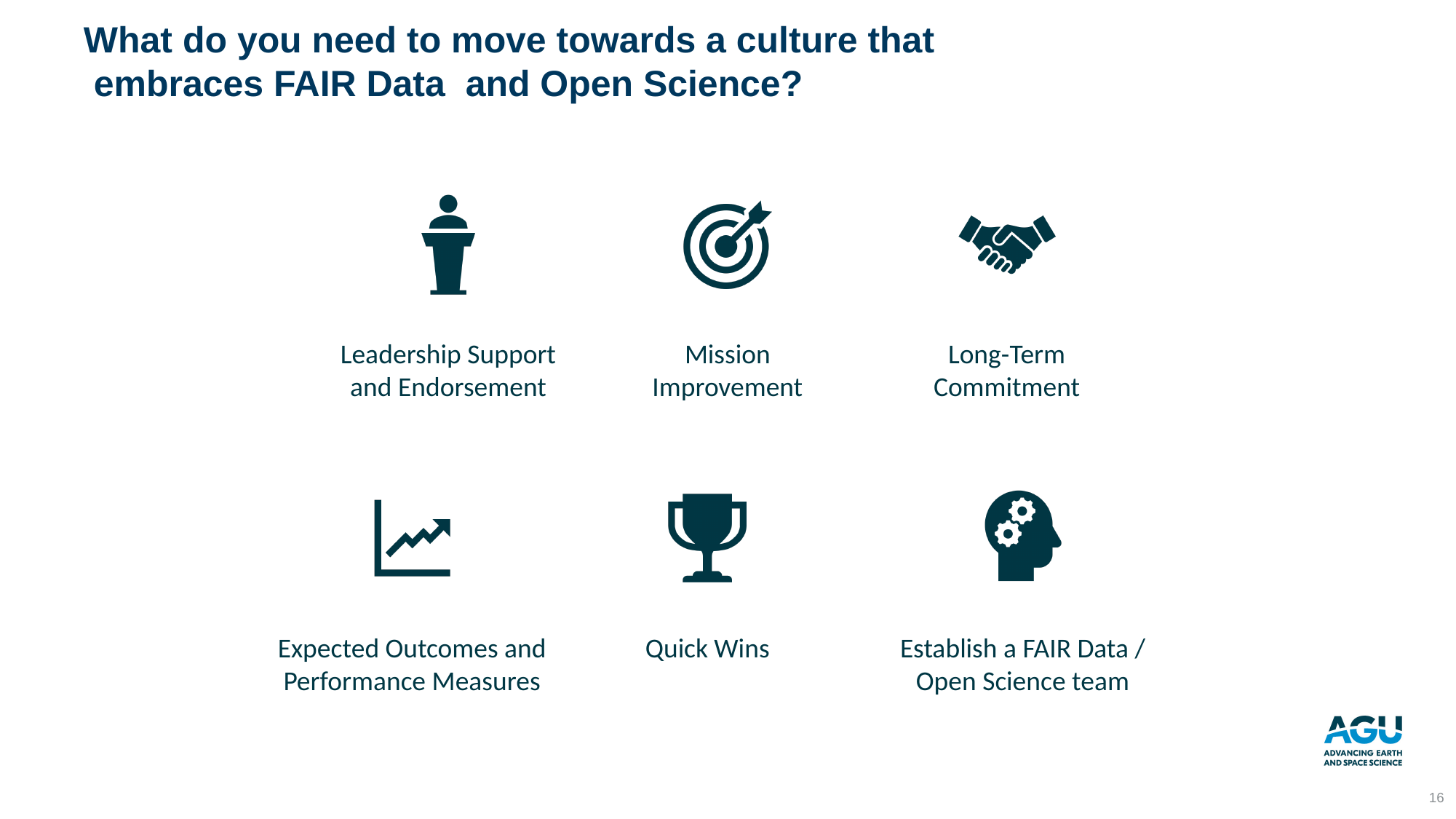

# What do you need to move towards a culture that embraces FAIR Data  and Open Science?
Leadership Support and Endorsement
Mission Improvement
Long-Term Commitment
Expected Outcomes and Performance Measures
Quick Wins
Establish a FAIR Data / Open Science team
16